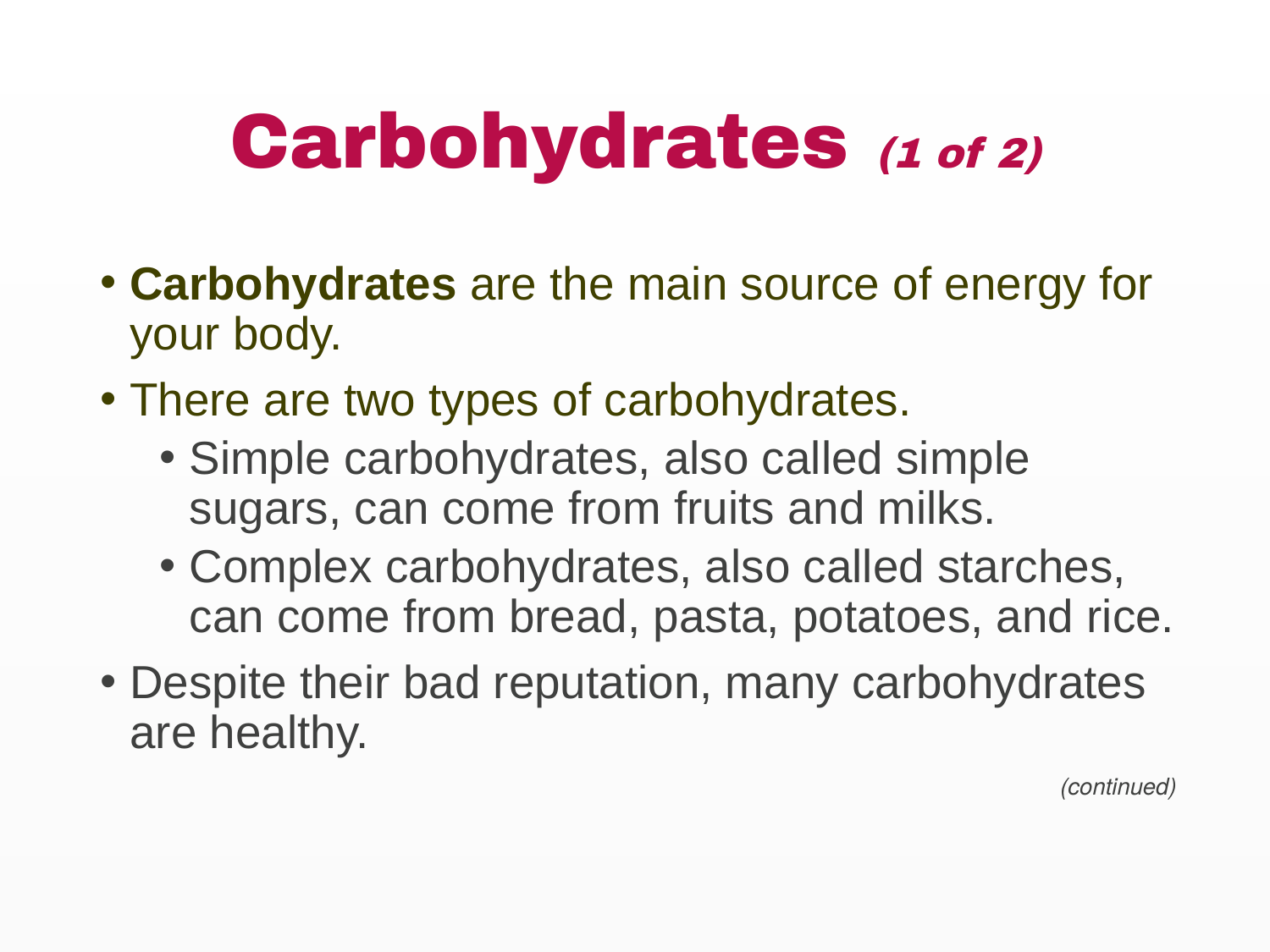

# Carbohydrates (1 of 2)
Carbohydrates are the main source of energy for your body.
There are two types of carbohydrates.
Simple carbohydrates, also called simple sugars, can come from fruits and milks.
Complex carbohydrates, also called starches, can come from bread, pasta, potatoes, and rice.
Despite their bad reputation, many carbohydrates are healthy.
(continued)